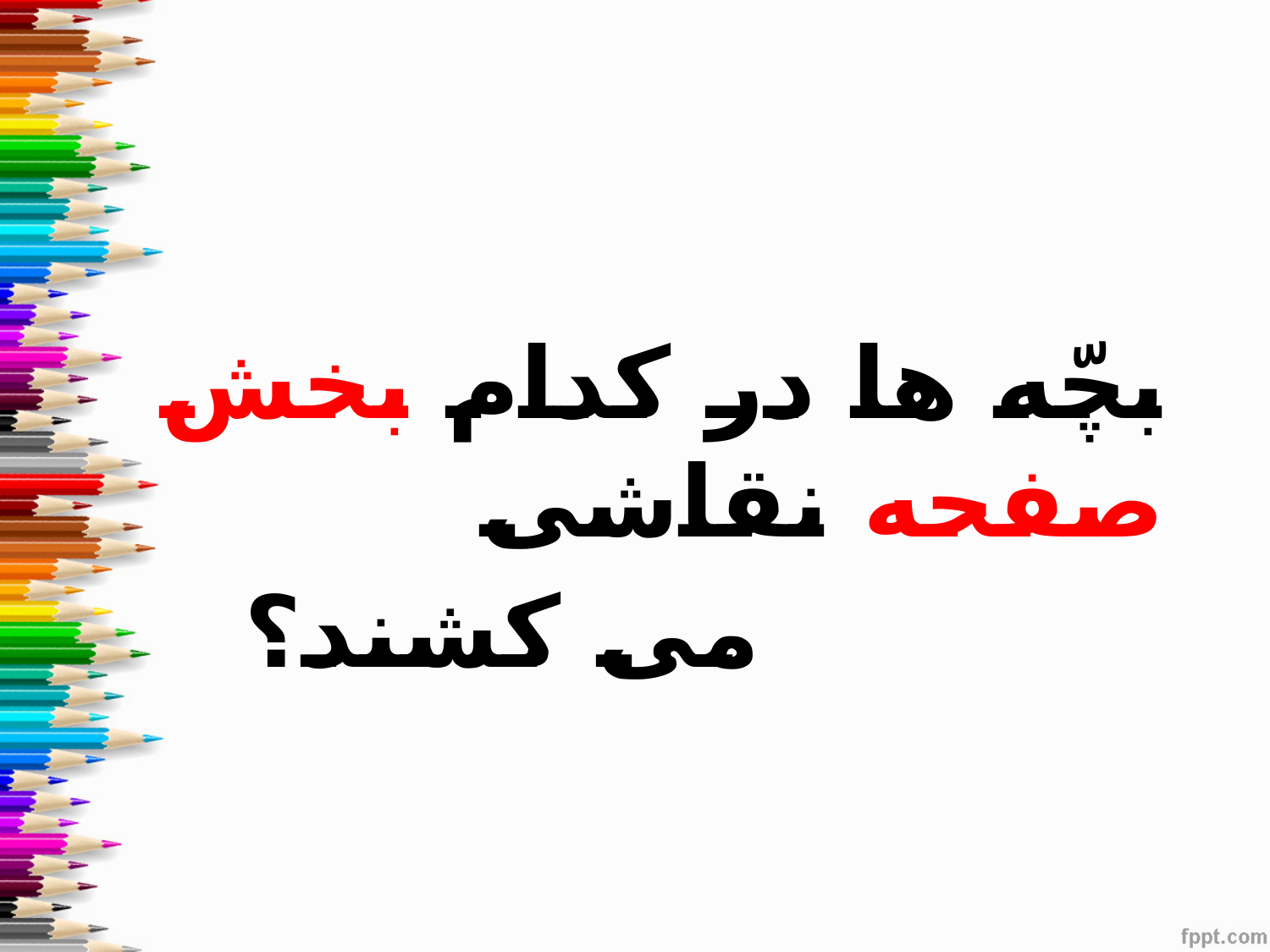

# بچّه ها در کدام بخش صفحه نقاشی                  می کشند؟